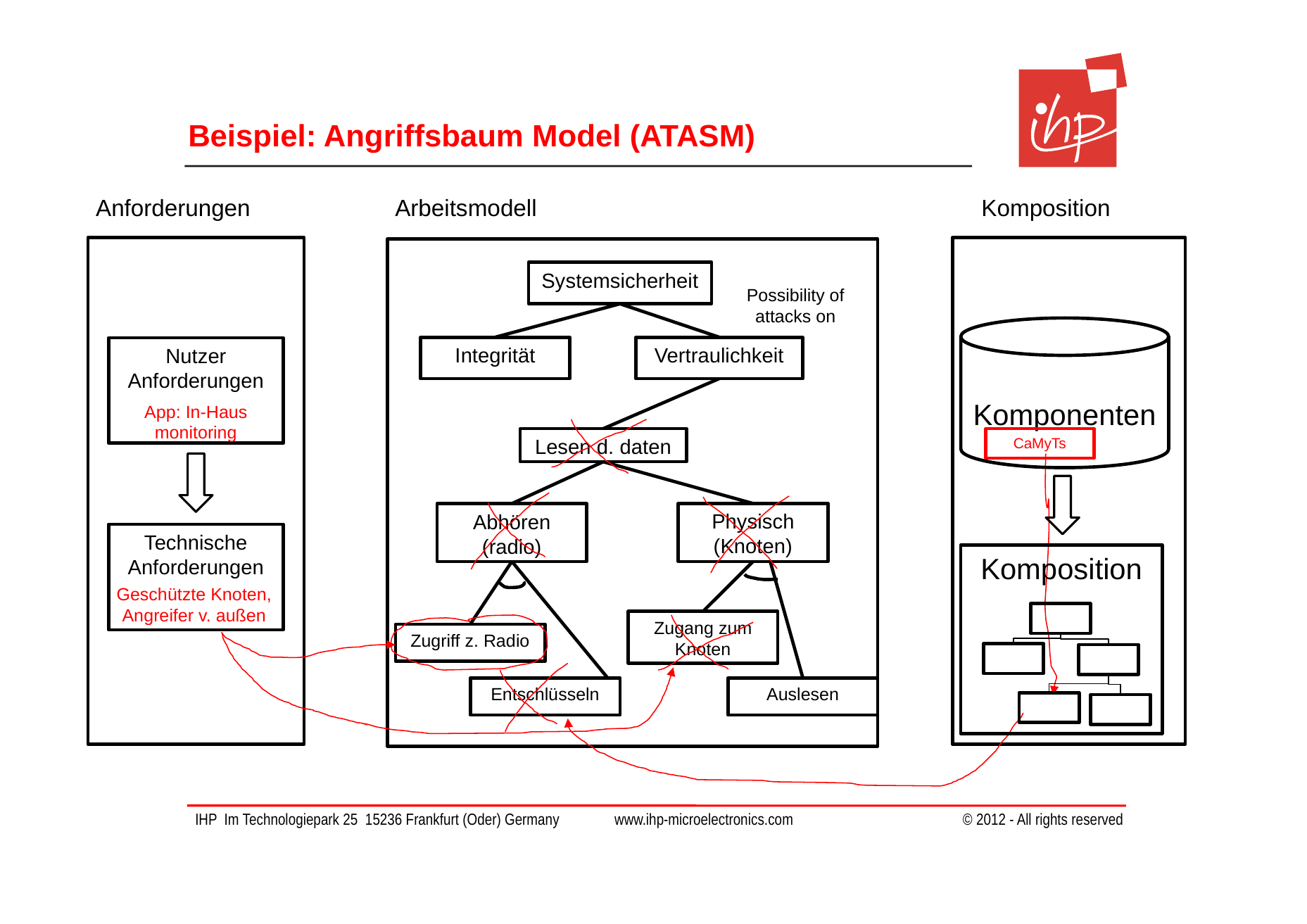

# Beispiel: Angriffsbaum Model (ATASM)
Anforderungen
Arbeitsmodell
Komposition

Systemsicherheit
Possibility of attacks on

Komponenten
Integrität
Vertraulichkeit
Nutzer Anforderungen
App: In-Haus monitoring

Lesen d. daten
CaMyTs

Physisch
(Knoten)
Abhören
(radio)
Technische
Anforderungen
Komposition

Geschützte Knoten,
Angreifer v. außen

Zugang zum Knoten

Zugriff z. Radio

Entschlüsseln
Auslesen